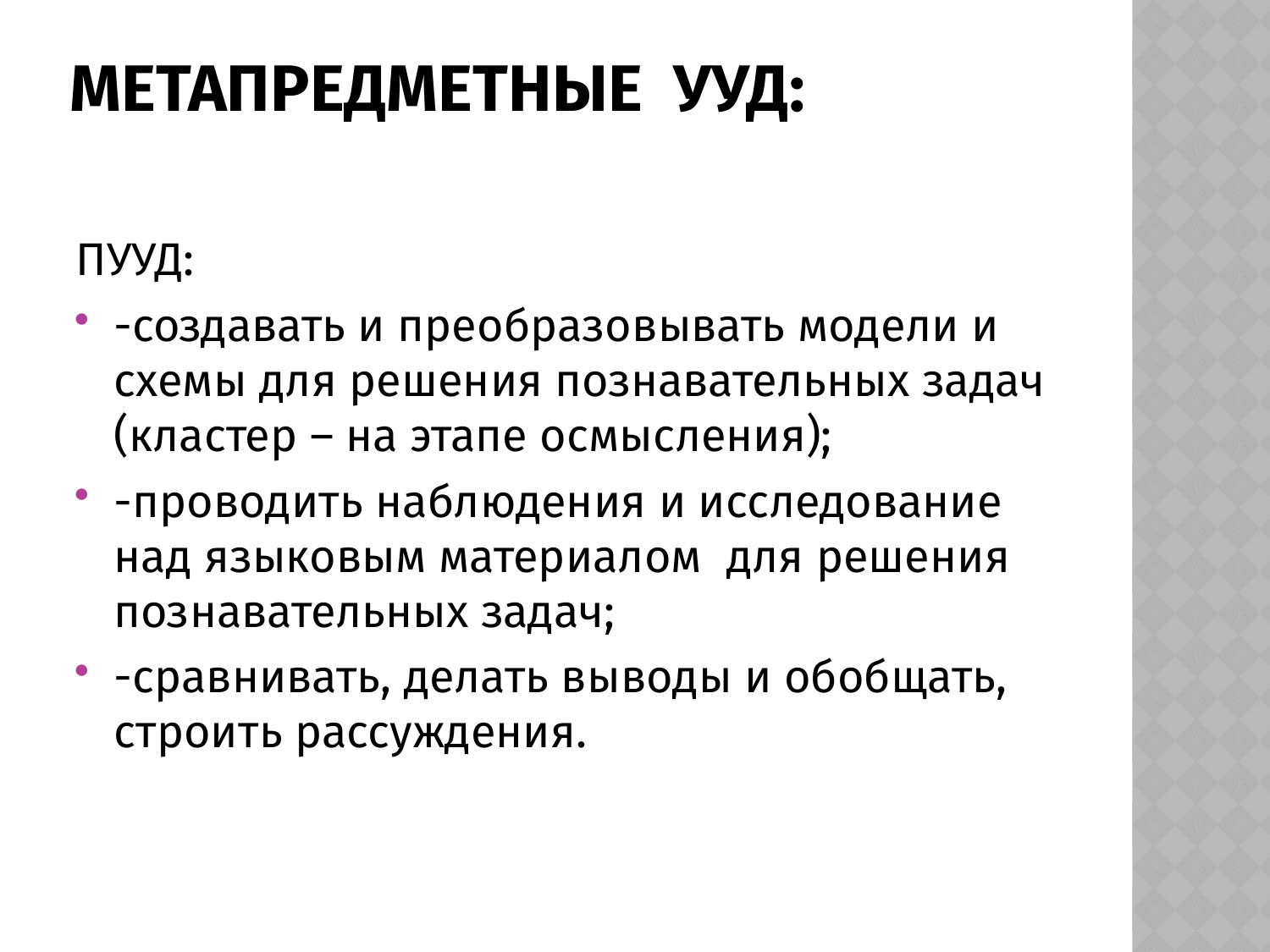

# Метапредметные  УУД:
ПУУД:
-создавать и преобразовывать модели и схемы для решения познавательных задач (кластер – на этапе осмысления);
-проводить наблюдения и исследование  над языковым материалом  для решения познавательных задач;
-сравнивать, делать выводы и обобщать,  строить рассуждения.